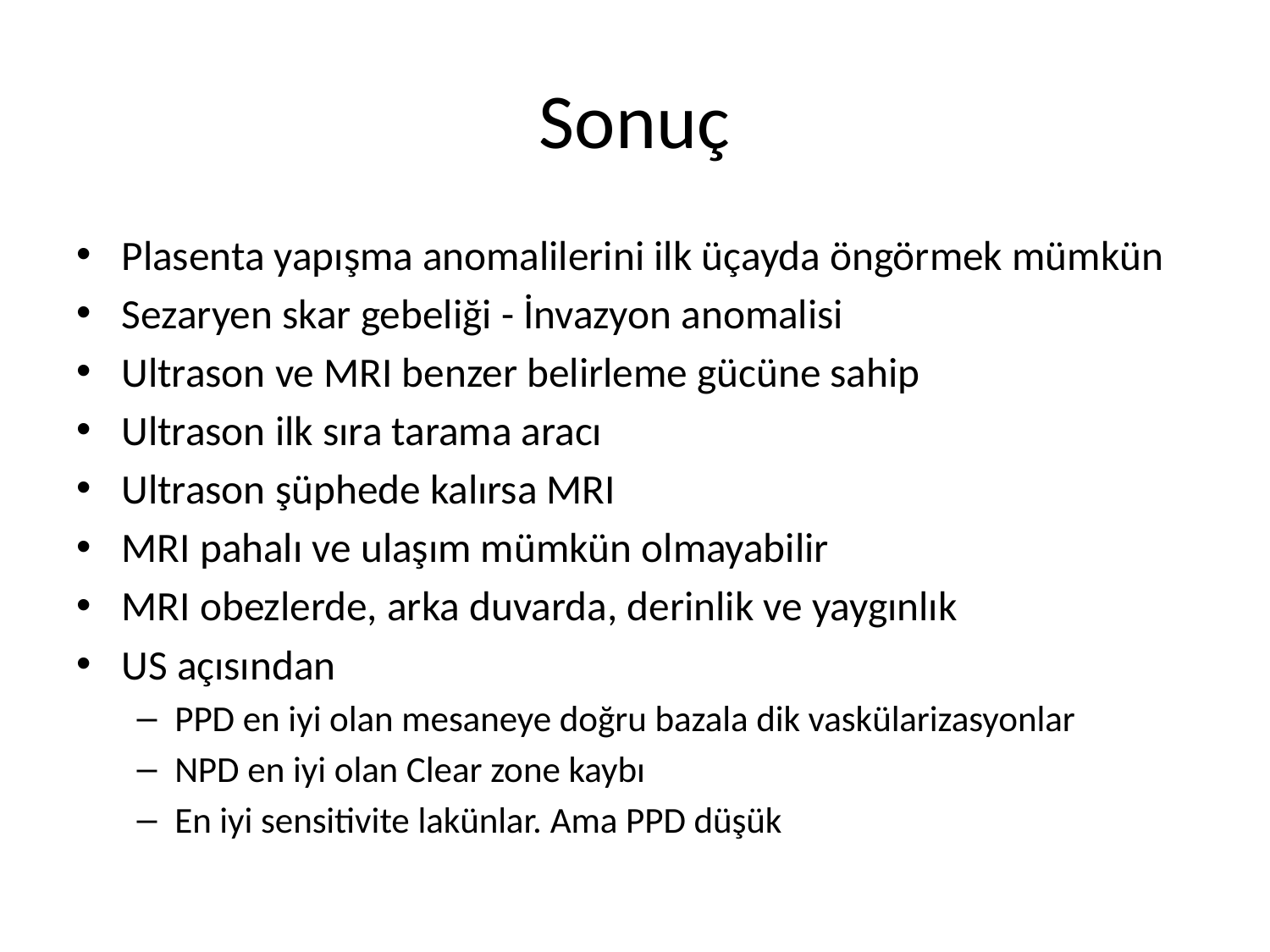

# Sonuç
Plasenta yapışma anomalilerini ilk üçayda öngörmek mümkün
Sezaryen skar gebeliği - İnvazyon anomalisi
Ultrason ve MRI benzer belirleme gücüne sahip
Ultrason ilk sıra tarama aracı
Ultrason şüphede kalırsa MRI
MRI pahalı ve ulaşım mümkün olmayabilir
MRI obezlerde, arka duvarda, derinlik ve yaygınlık
US açısından
PPD en iyi olan mesaneye doğru bazala dik vaskülarizasyonlar
NPD en iyi olan Clear zone kaybı
En iyi sensitivite lakünlar. Ama PPD düşük